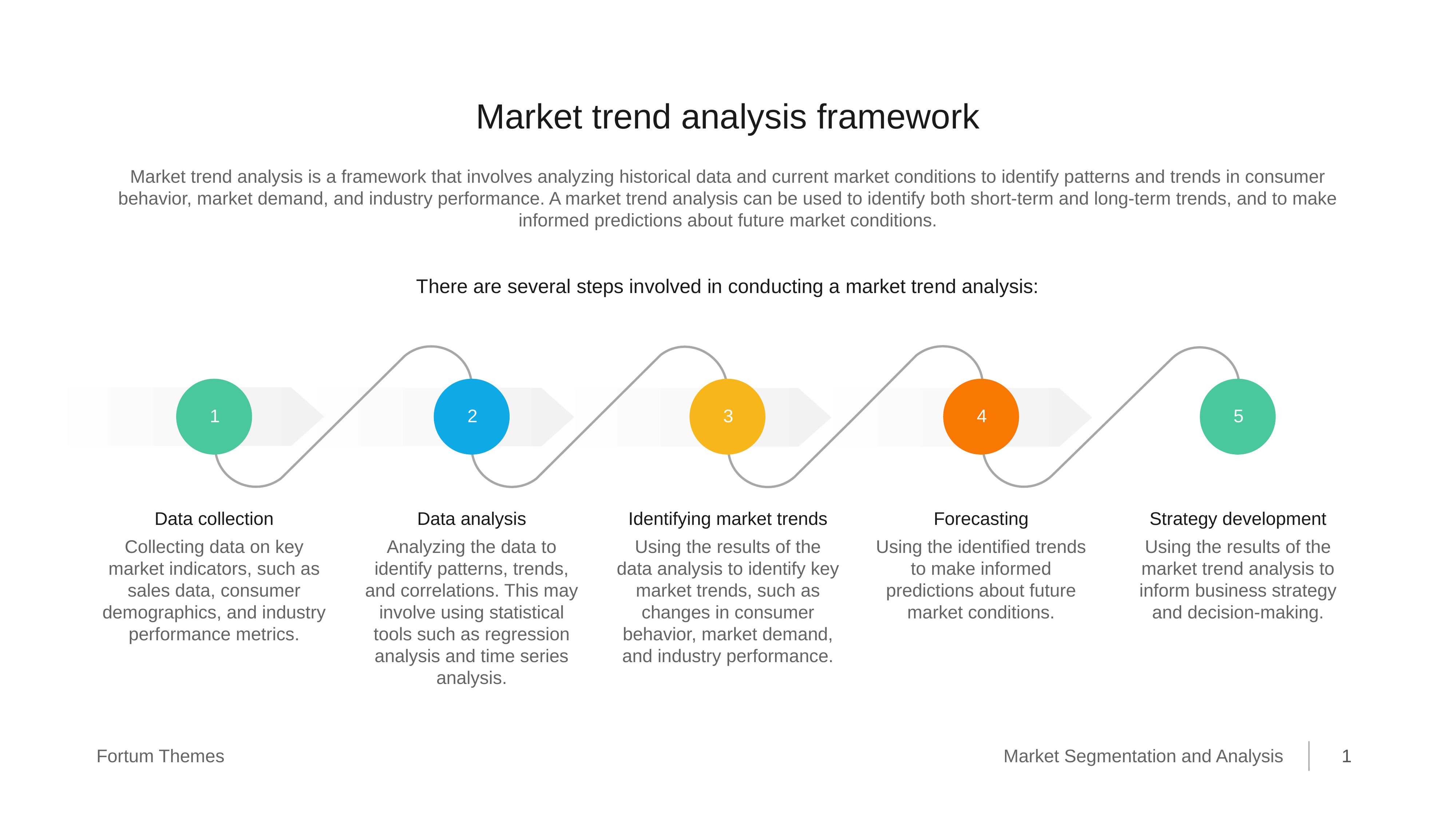

Market trend analysis framework
Market trend analysis is a framework that involves analyzing historical data and current market conditions to identify patterns and trends in consumer behavior, market demand, and industry performance. A market trend analysis can be used to identify both short-term and long-term trends, and to make informed predictions about future market conditions.
There are several steps involved in conducting a market trend analysis:

1

2

3

4

5

Data collection
Data analysis
Identifying market trends
Forecasting
Strategy development
Collecting data on key market indicators, such as sales data, consumer demographics, and industry performance metrics.
Analyzing the data to identify patterns, trends, and correlations. This may involve using statistical tools such as regression analysis and time series analysis.
Using the results of the data analysis to identify key market trends, such as changes in consumer behavior, market demand, and industry performance.
Using the identified trends to make informed predictions about future market conditions.
Using the results of the market trend analysis to inform business strategy and decision-making.
1